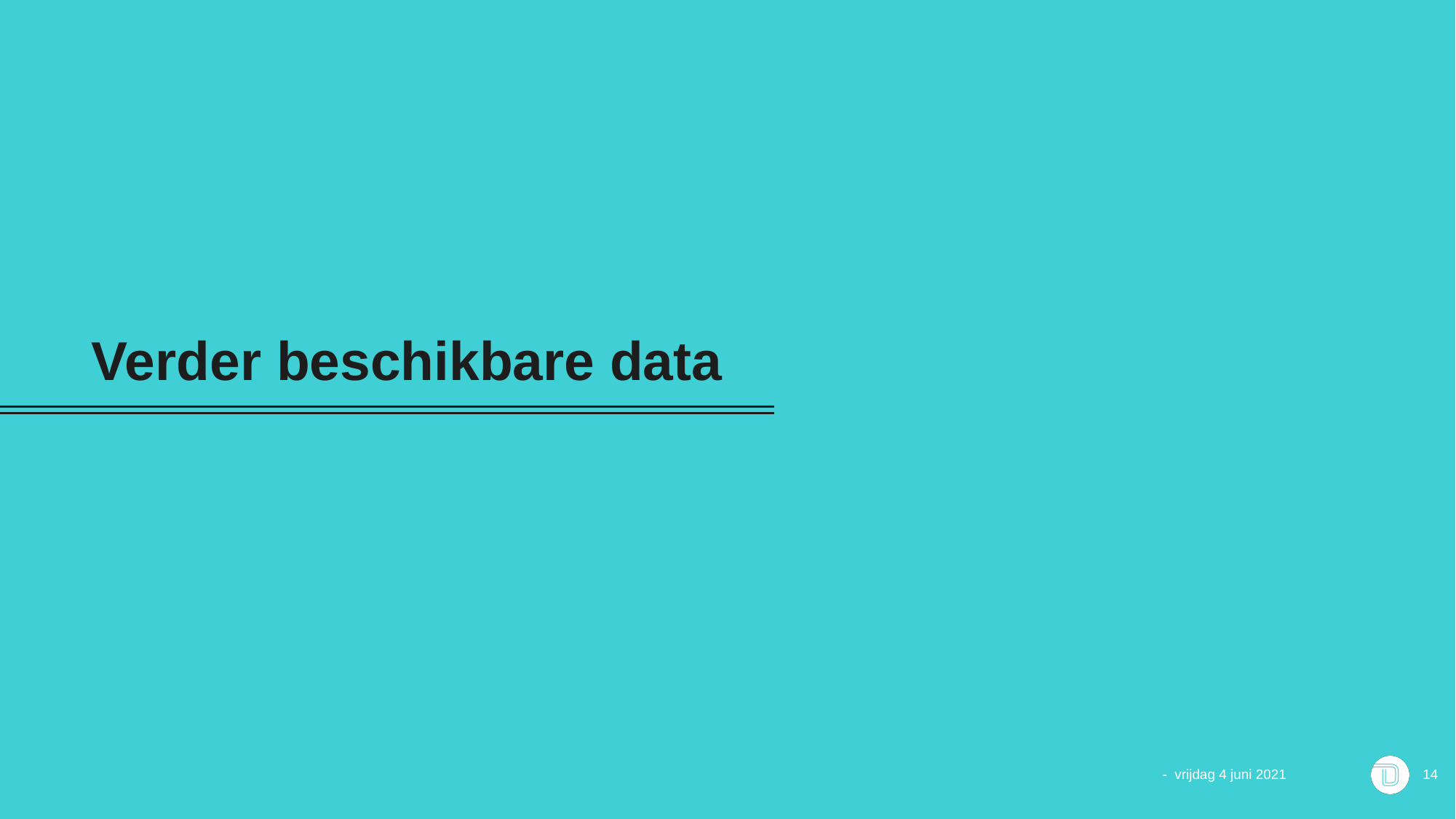

# Verder beschikbare data

vrijdag 4 juni 2021
14